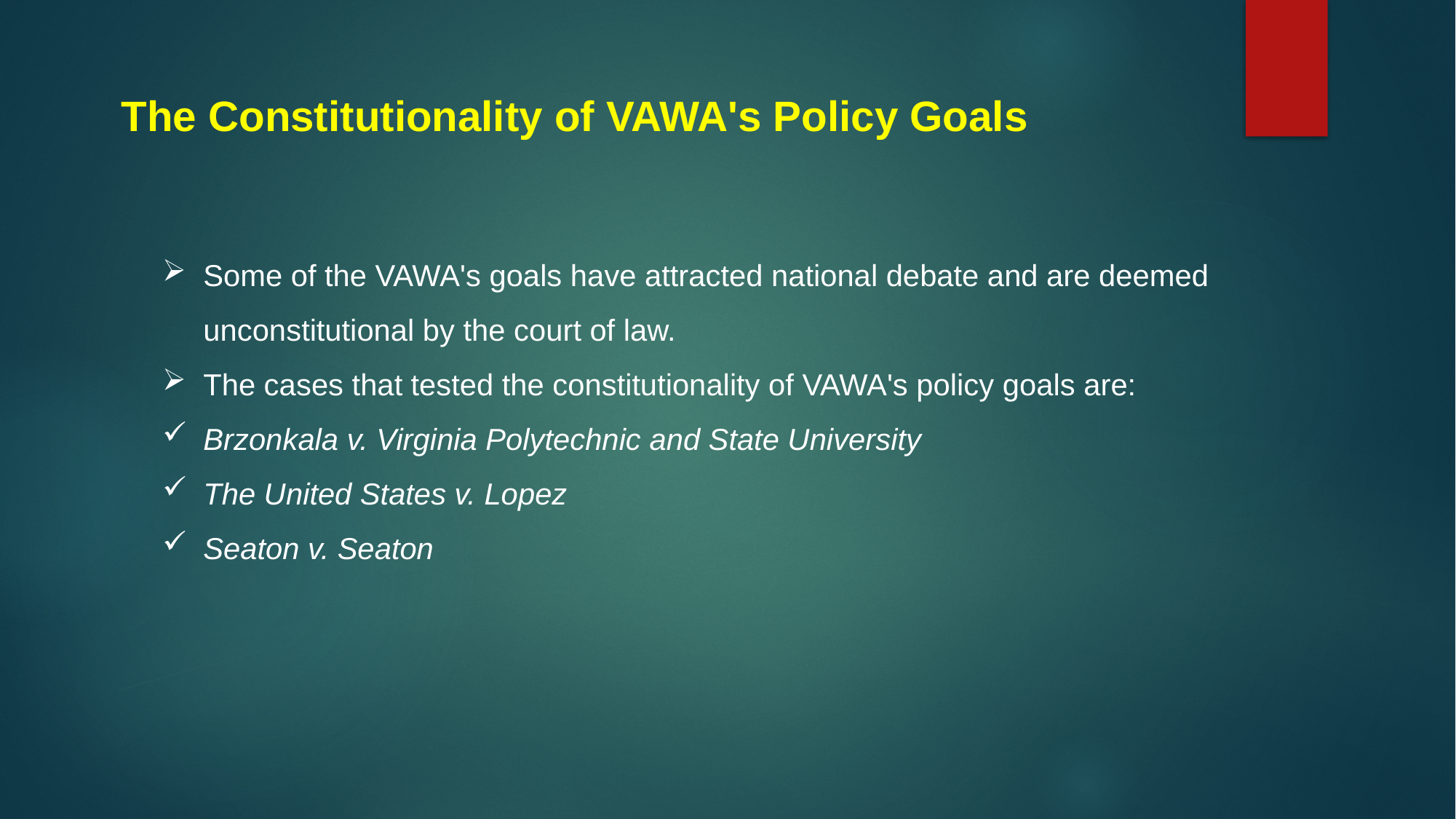

# The Constitutionality of VAWA's Policy Goals
Some of the VAWA's goals have attracted national debate and are deemed unconstitutional by the court of law.
The cases that tested the constitutionality of VAWA's policy goals are:
Brzonkala v. Virginia Polytechnic and State University
The United States v. Lopez
Seaton v. Seaton